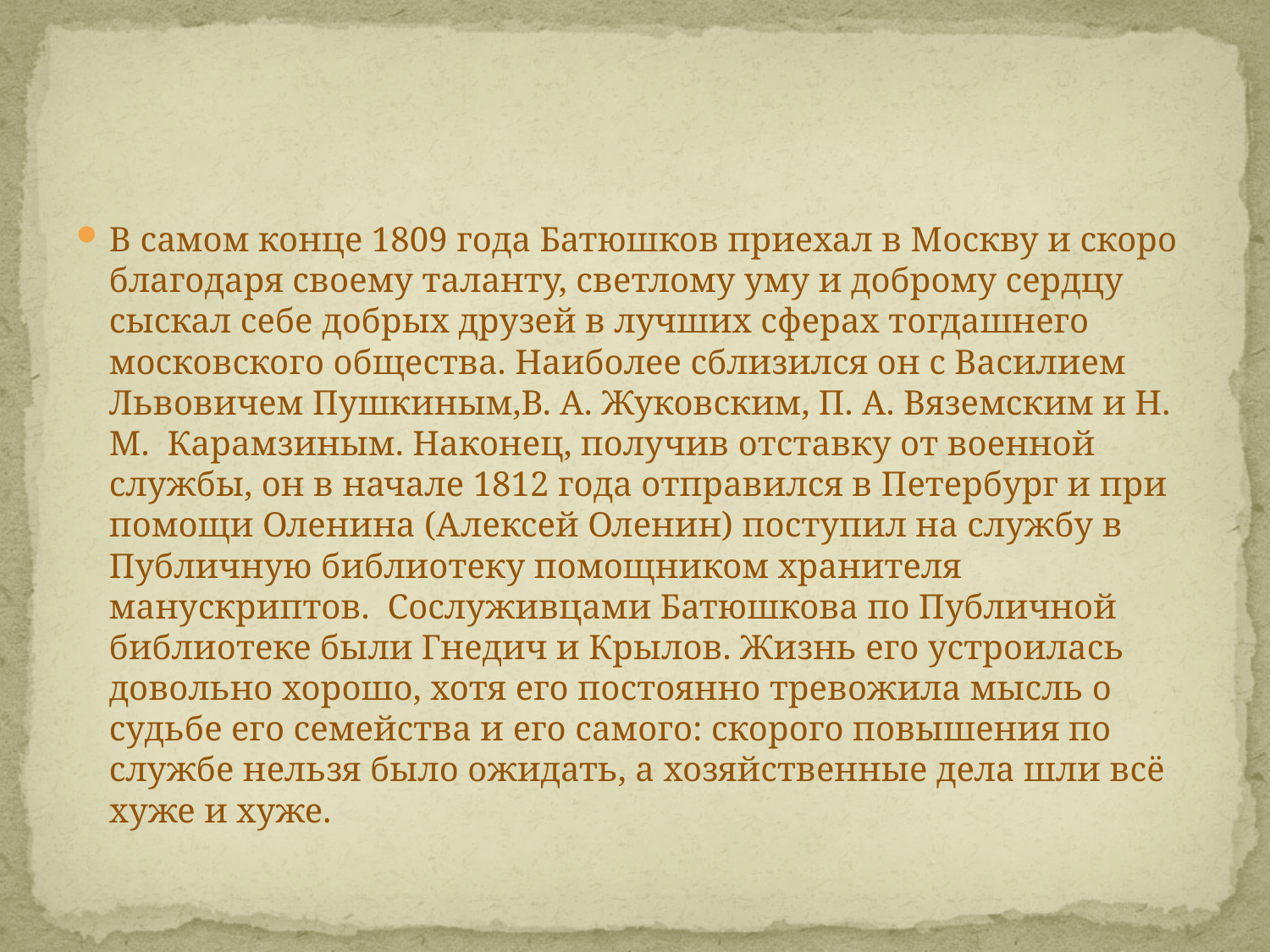

В самом конце 1809 года Батюшков приехал в Москву и скоро благодаря своему таланту, светлому уму и доброму сердцу сыскал себе добрых друзей в лучших сферах тогдашнего московского общества. Наиболее сблизился он с Василием Львовичем Пушкиным,В. А. Жуковским, П. А. Вяземским и Н. М.  Карамзиным. Наконец, получив отставку от военной службы, он в начале 1812 года отправился в Петербург и при помощи Оленина (Алексей Оленин) поступил на службу в Публичную библиотеку помощником хранителя манускриптов.  Сослуживцами Батюшкова по Публичной библиотеке были Гнедич и Крылов. Жизнь его устроилась довольно хорошо, хотя его постоянно тревожила мысль о судьбе его семейства и его самого: скорого повышения по службе нельзя было ожидать, а хозяйственные дела шли всё хуже и хуже.